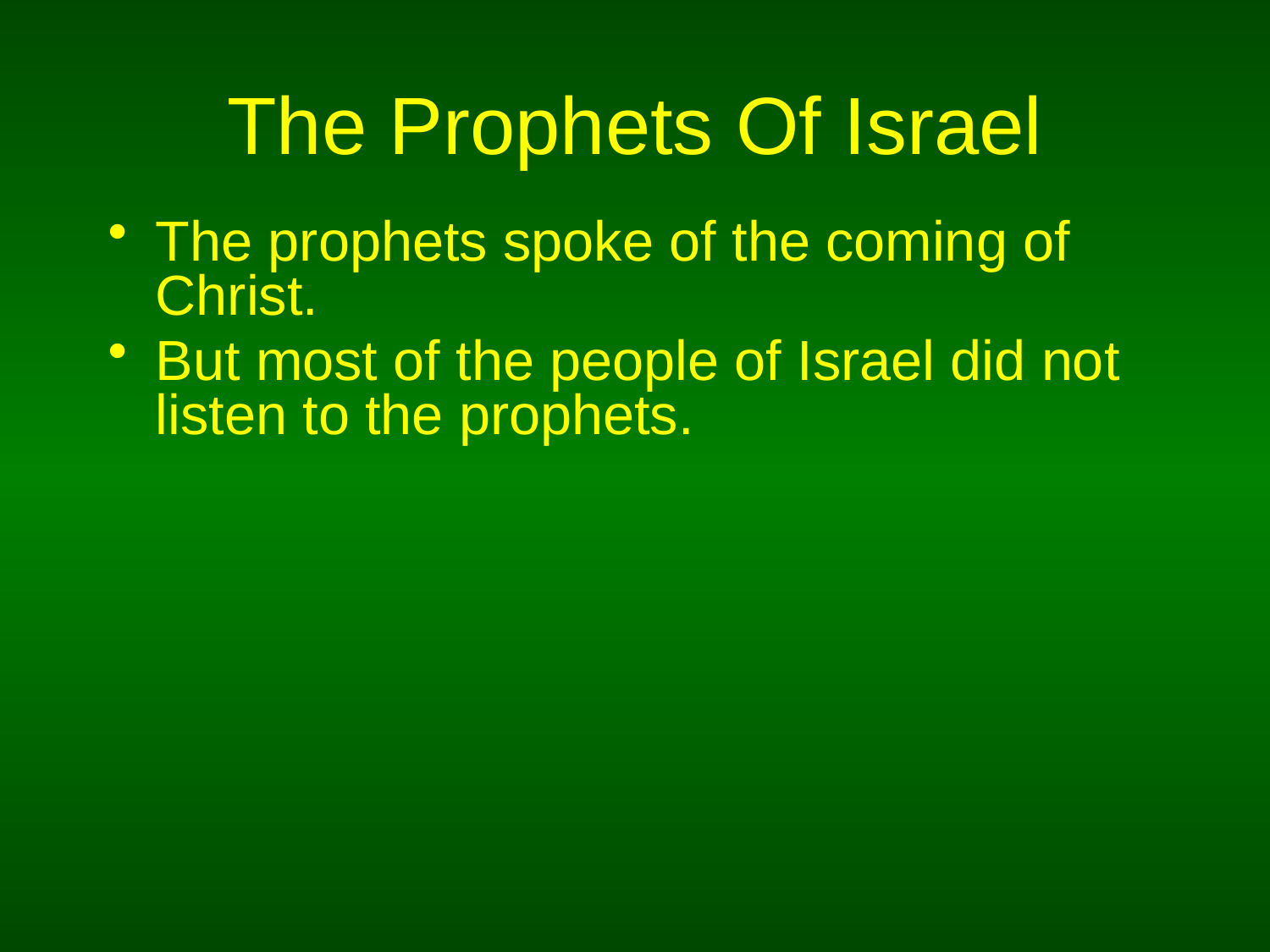

# The Prophets Of Israel
The prophets spoke of the coming of Christ.
But most of the people of Israel did not listen to the prophets.